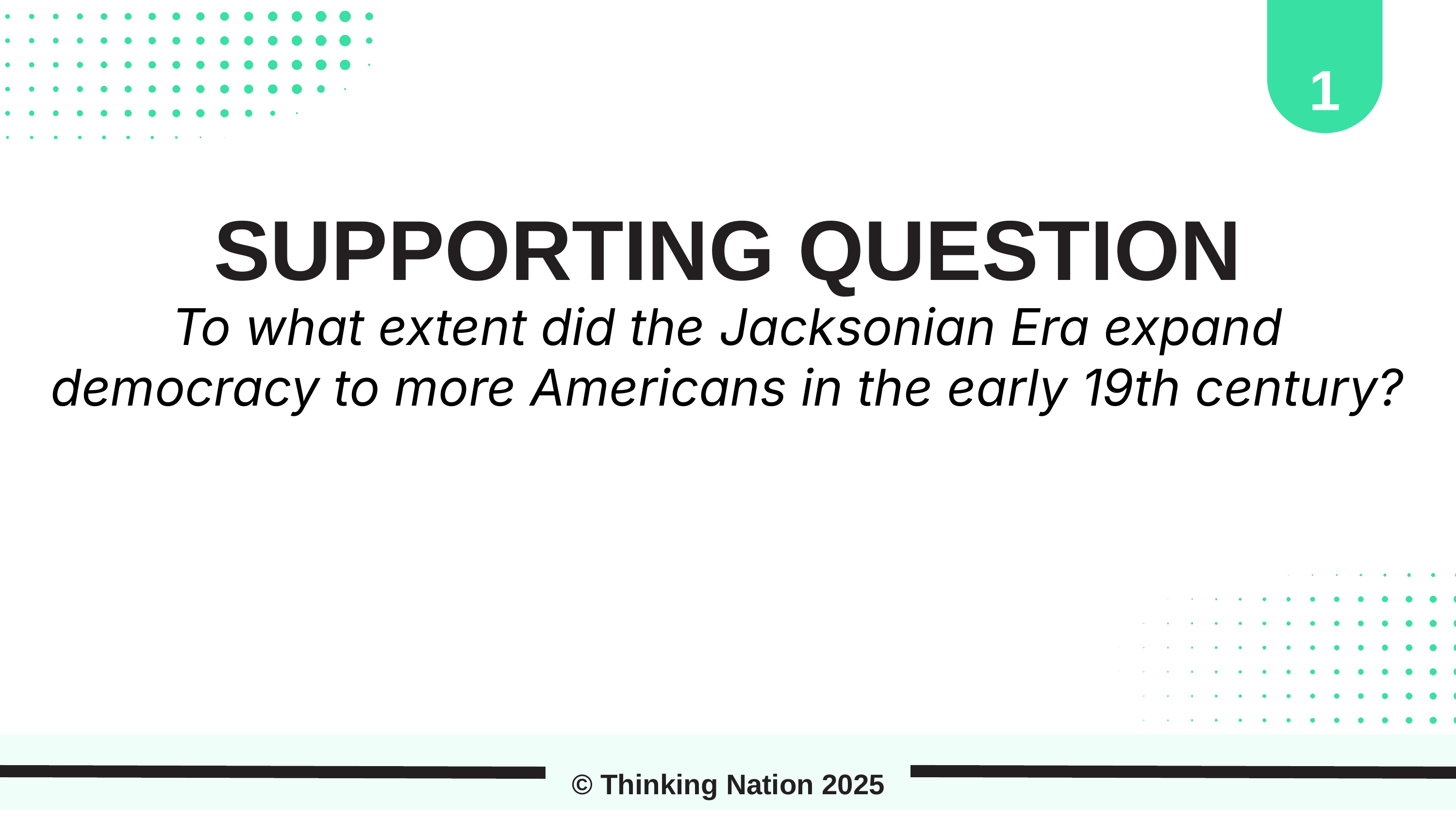

1
SUPPORTING QUESTION
To what extent did the Jacksonian Era expand democracy to more Americans in the early 19th century?

© Thinking Nation 2025